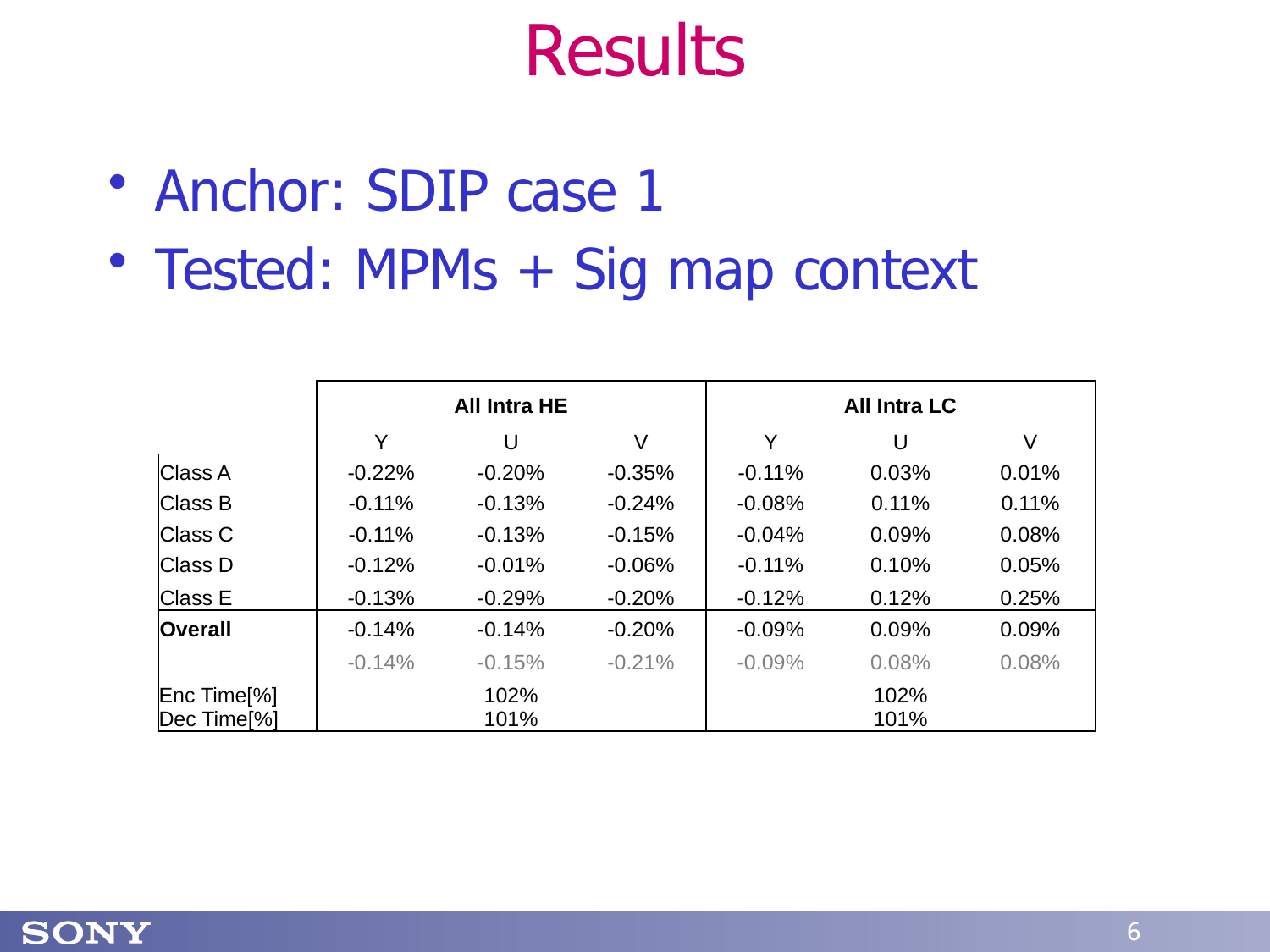

# Results
Anchor: SDIP case 1
Tested: MPMs + Sig map context
|  | All Intra HE |  |  | All Intra LC |  |  |
| --- | --- | --- | --- | --- | --- | --- |
|  | Y | U | V | Y | U | V |
| Class A | -0.22% | -0.20% | -0.35% | -0.11% | 0.03% | 0.01% |
| Class B | -0.11% | -0.13% | -0.24% | -0.08% | 0.11% | 0.11% |
| Class C | -0.11% | -0.13% | -0.15% | -0.04% | 0.09% | 0.08% |
| Class D | -0.12% | -0.01% | -0.06% | -0.11% | 0.10% | 0.05% |
| Class E | -0.13% | -0.29% | -0.20% | -0.12% | 0.12% | 0.25% |
| Overall | -0.14% | -0.14% | -0.20% | -0.09% | 0.09% | 0.09% |
|  | -0.14% | -0.15% | -0.21% | -0.09% | 0.08% | 0.08% |
| Enc Time[%] | 102% |  |  | 102% |  |  |
| Dec Time[%] | 101% |  |  | 101% |  |  |
6